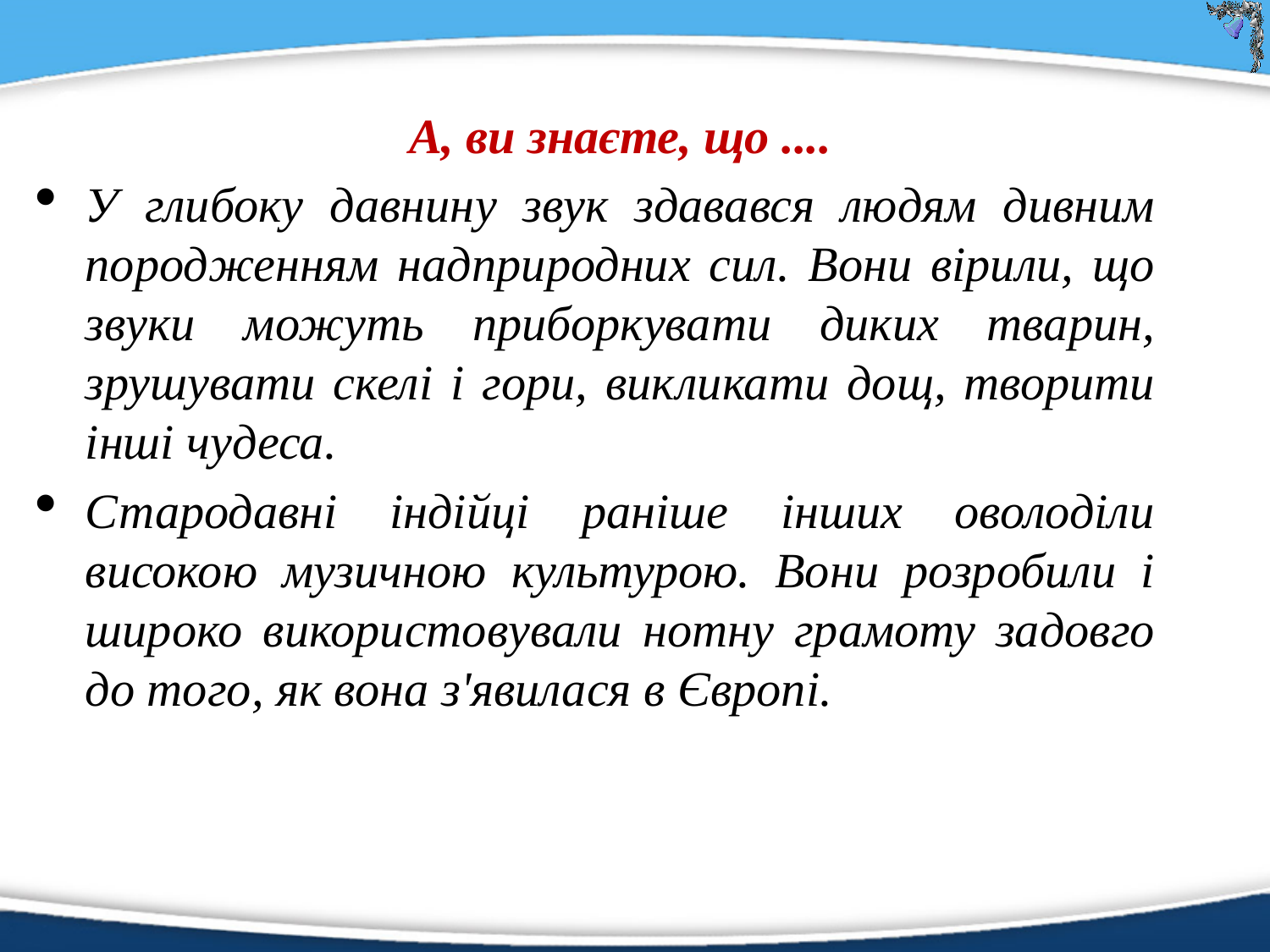

#
А, ви знаєте, що ....
У глибоку давнину звук здавався людям дивним породженням надприродних сил. Вони вірили, що звуки можуть приборкувати диких тварин, зрушувати скелі і гори, викликати дощ, творити інші чудеса.
Стародавні індійці раніше інших оволоділи високою музичною культурою. Вони розробили і широко використовували нотну грамоту задовго до того, як вона з'явилася в Європі.